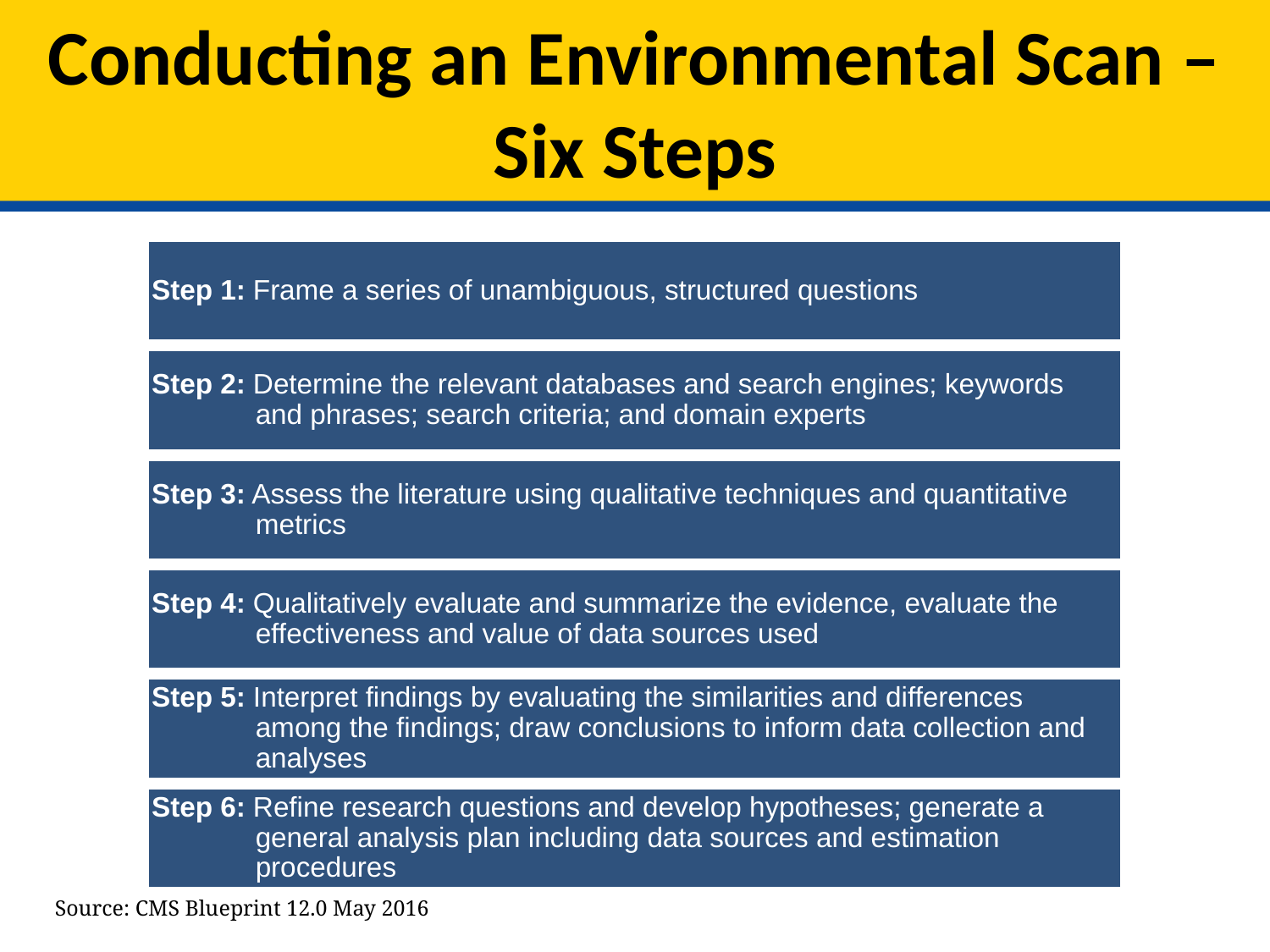

# Conducting an Environmental Scan – Six Steps
Step 1: Frame a series of unambiguous, structured questions
Step 2: Determine the relevant databases and search engines; keywords and phrases; search criteria; and domain experts
Step 3: Assess the literature using qualitative techniques and quantitative metrics
Step 4: Qualitatively evaluate and summarize the evidence, evaluate the effectiveness and value of data sources used
Step 5: Interpret findings by evaluating the similarities and differences among the findings; draw conclusions to inform data collection and analyses
Step 6: Refine research questions and develop hypotheses; generate a general analysis plan including data sources and estimation procedures
Source: CMS Blueprint 12.0 May 2016